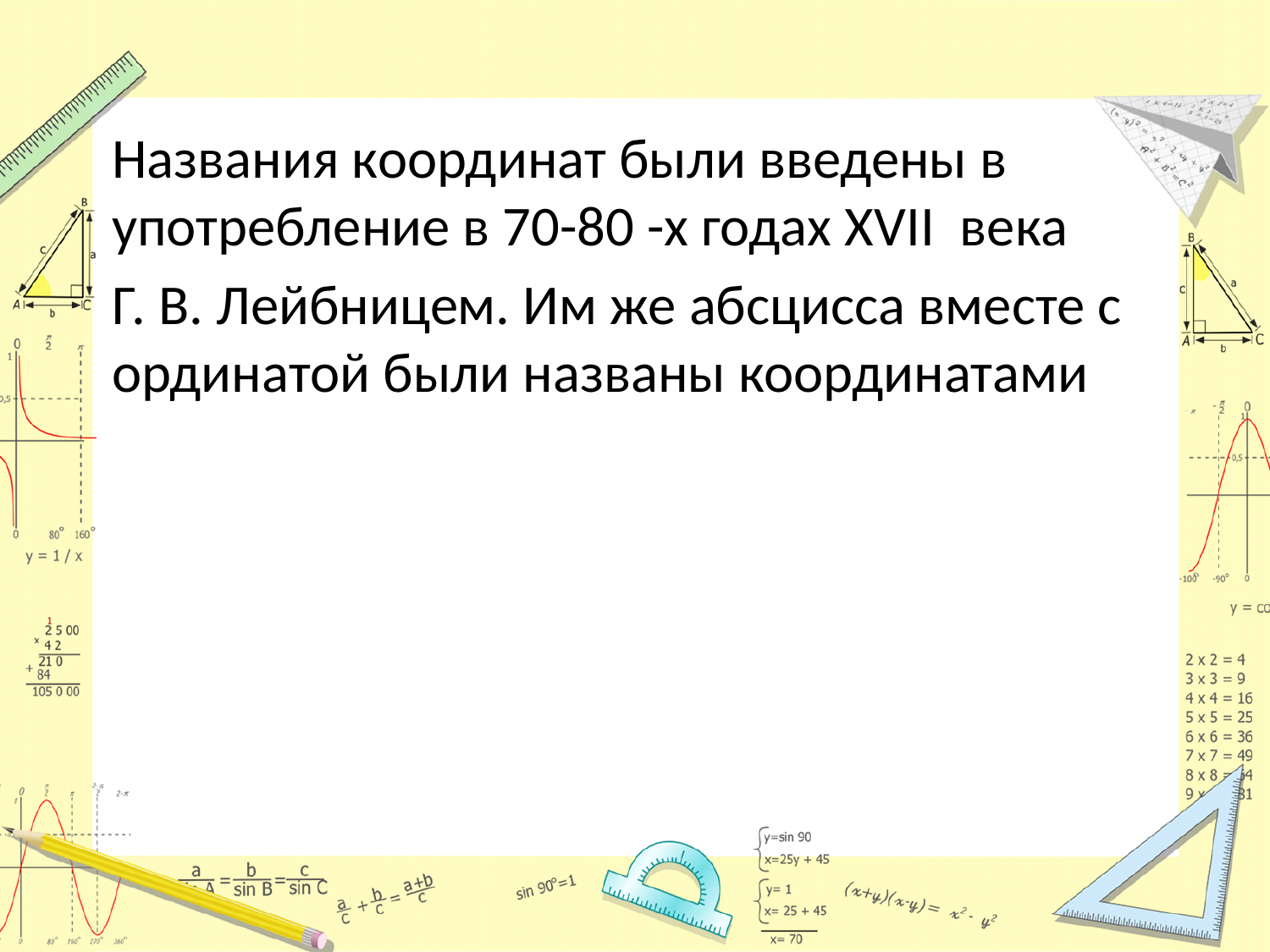

Названия координат были введены в употребление в 70-80 -х годах XVII  века
Г. В. Лейбницем. Им же абсцисса вместе с ординатой были названы координатами